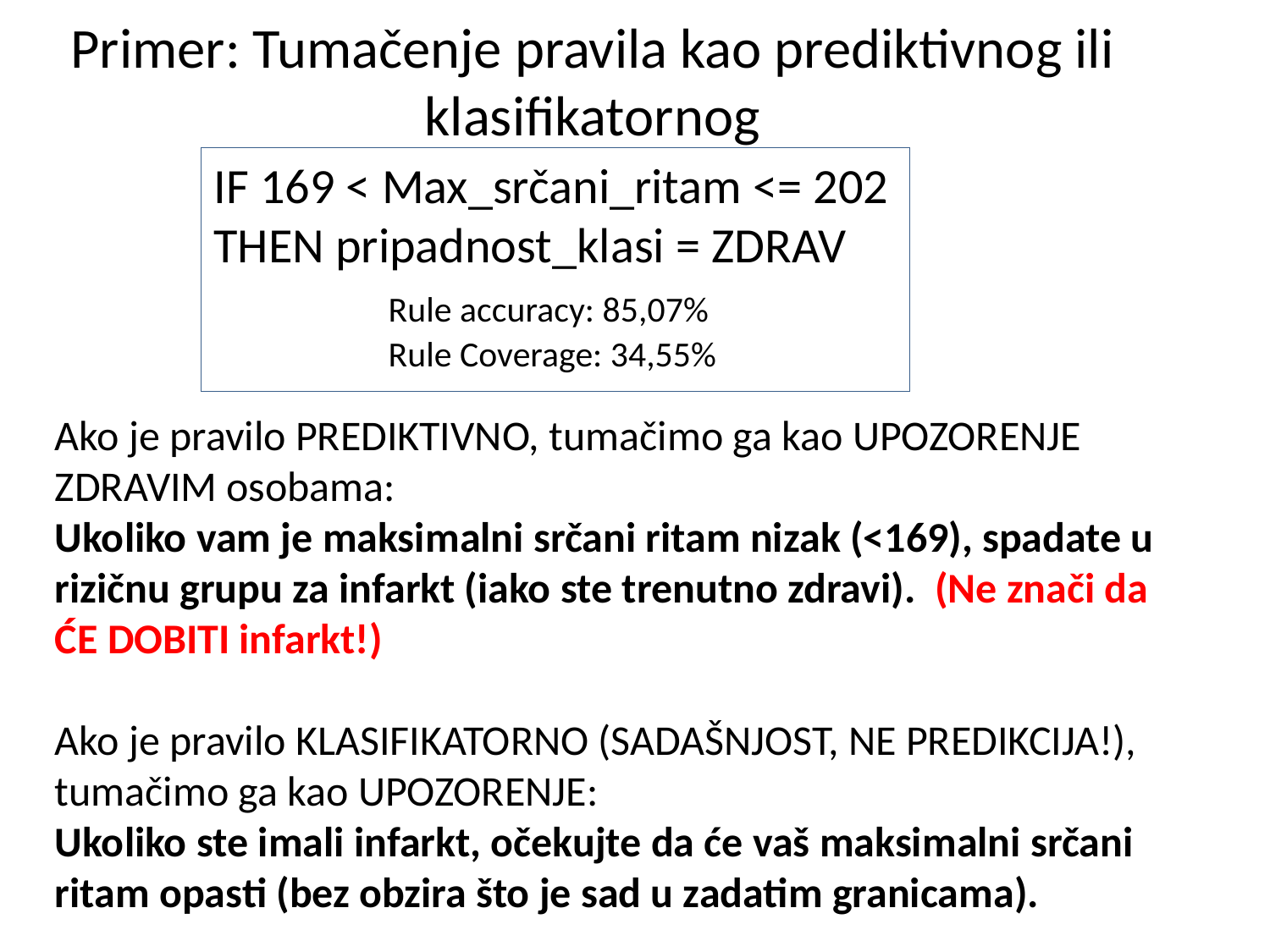

# Primer: Tumačenje pravila kao prediktivnog ili klasifikatornog
IF 169 < Max_srčani_ritam <= 202
THEN pripadnost_klasi = ZDRAV
		Rule accuracy: 85,07%
		Rule Coverage: 34,55%
Ako je pravilo PREDIKTIVNO, tumačimo ga kao UPOZORENJE ZDRAVIM osobama:
Ukoliko vam je maksimalni srčani ritam nizak (<169), spadate u rizičnu grupu za infarkt (iako ste trenutno zdravi).  (Ne znači da ĆE DOBITI infarkt!)

Ako je pravilo KLASIFIKATORNO (SADAŠNJOST, NE PREDIKCIJA!), tumačimo ga kao UPOZORENJE:
Ukoliko ste imali infarkt, očekujte da će vaš maksimalni srčani ritam opasti (bez obzira što je sad u zadatim granicama).